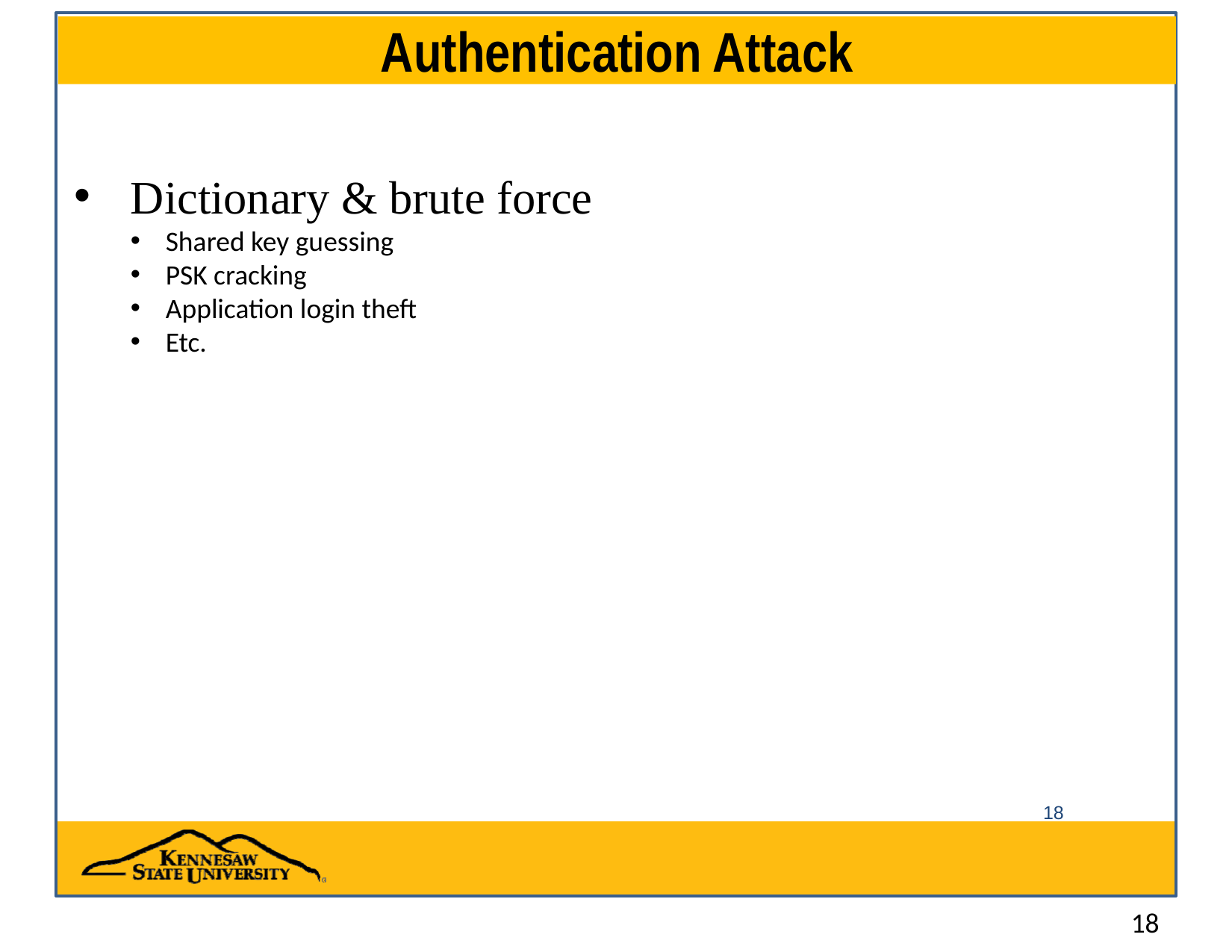

# Authentication Attack
Dictionary & brute force
Shared key guessing
PSK cracking
Application login theft
Etc.
18